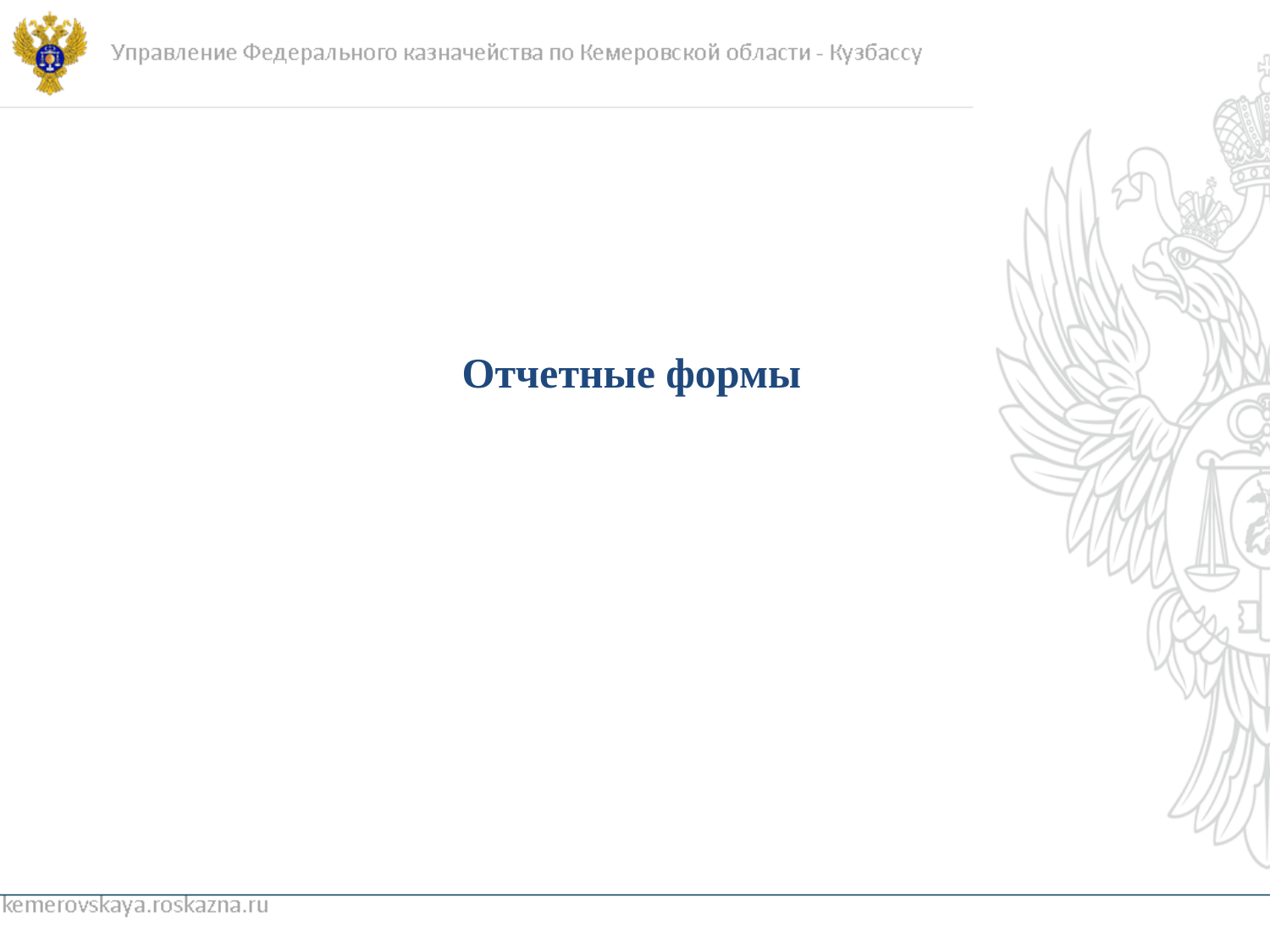

Отчетные формы

kemerovskaya.roskazna.ru
Управление Федерального казначейства по Кемеровской области  - Кузбассу